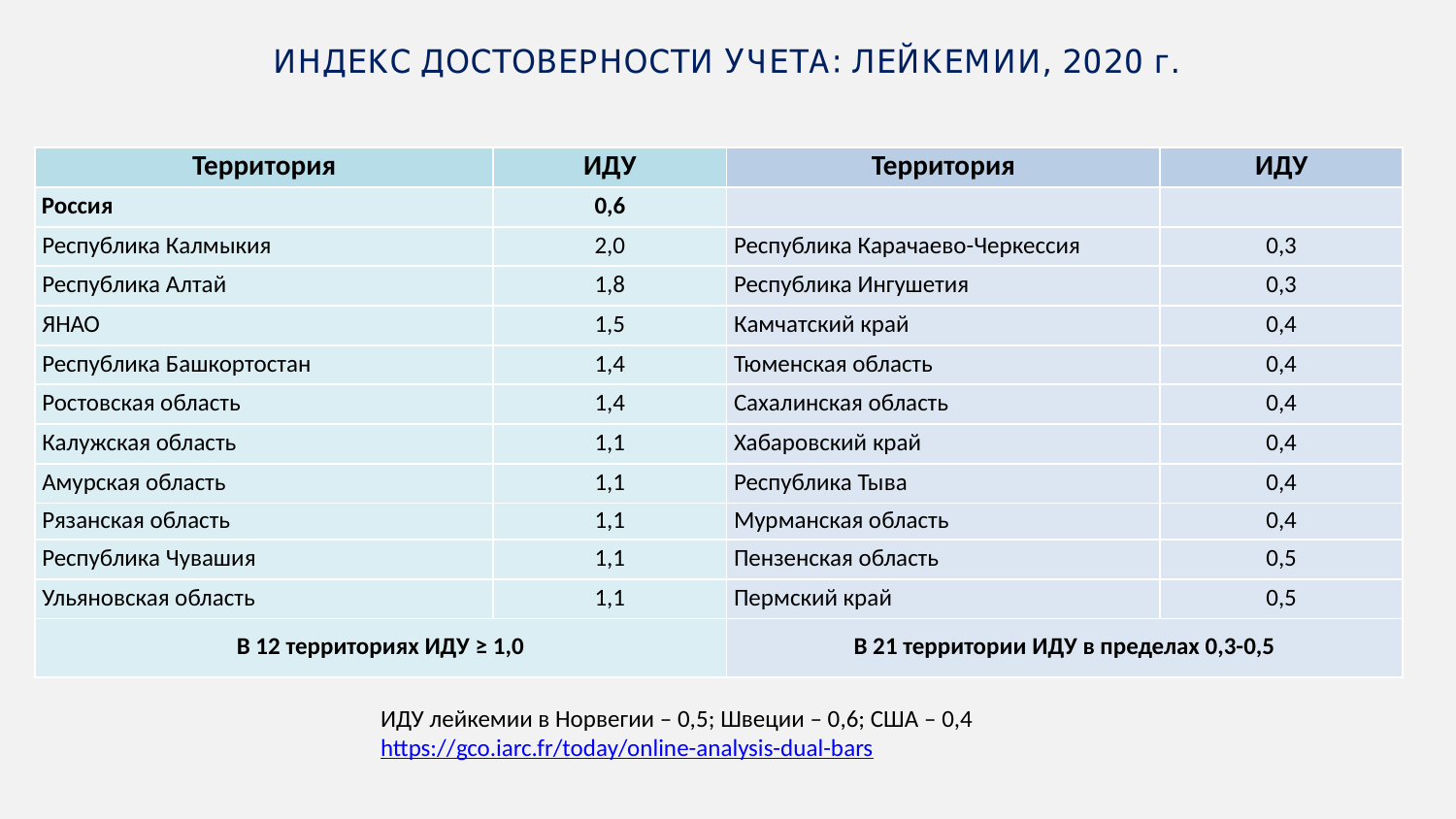

# ИНДЕКС ДОСТОВЕРНОСТИ УЧЕТА: ЛЕЙКЕМИИ, 2020 г.
| Территория | ИДУ | Территория | ИДУ |
| --- | --- | --- | --- |
| Россия | 0,6 |  |  |
| Республика Калмыкия | 2,0 | Республика Карачаево-Черкессия | 0,3 |
| Республика Алтай | 1,8 | Республика Ингушетия | 0,3 |
| ЯНАО | 1,5 | Камчатский край | 0,4 |
| Республика Башкортостан | 1,4 | Тюменская область | 0,4 |
| Ростовская область | 1,4 | Сахалинская область | 0,4 |
| Калужская область | 1,1 | Хабаровский край | 0,4 |
| Амурская область | 1,1 | Республика Тыва | 0,4 |
| Рязанская область | 1,1 | Мурманская область | 0,4 |
| Республика Чувашия | 1,1 | Пензенская область | 0,5 |
| Ульяновская область | 1,1 | Пермский край | 0,5 |
| В 12 территориях ИДУ ≥ 1,0 |  | В 21 территории ИДУ в пределах 0,3-0,5 |  |
ИДУ лейкемии в Норвегии – 0,5; Швеции – 0,6; США – 0,4
https://gco.iarc.fr/today/online-analysis-dual-bars